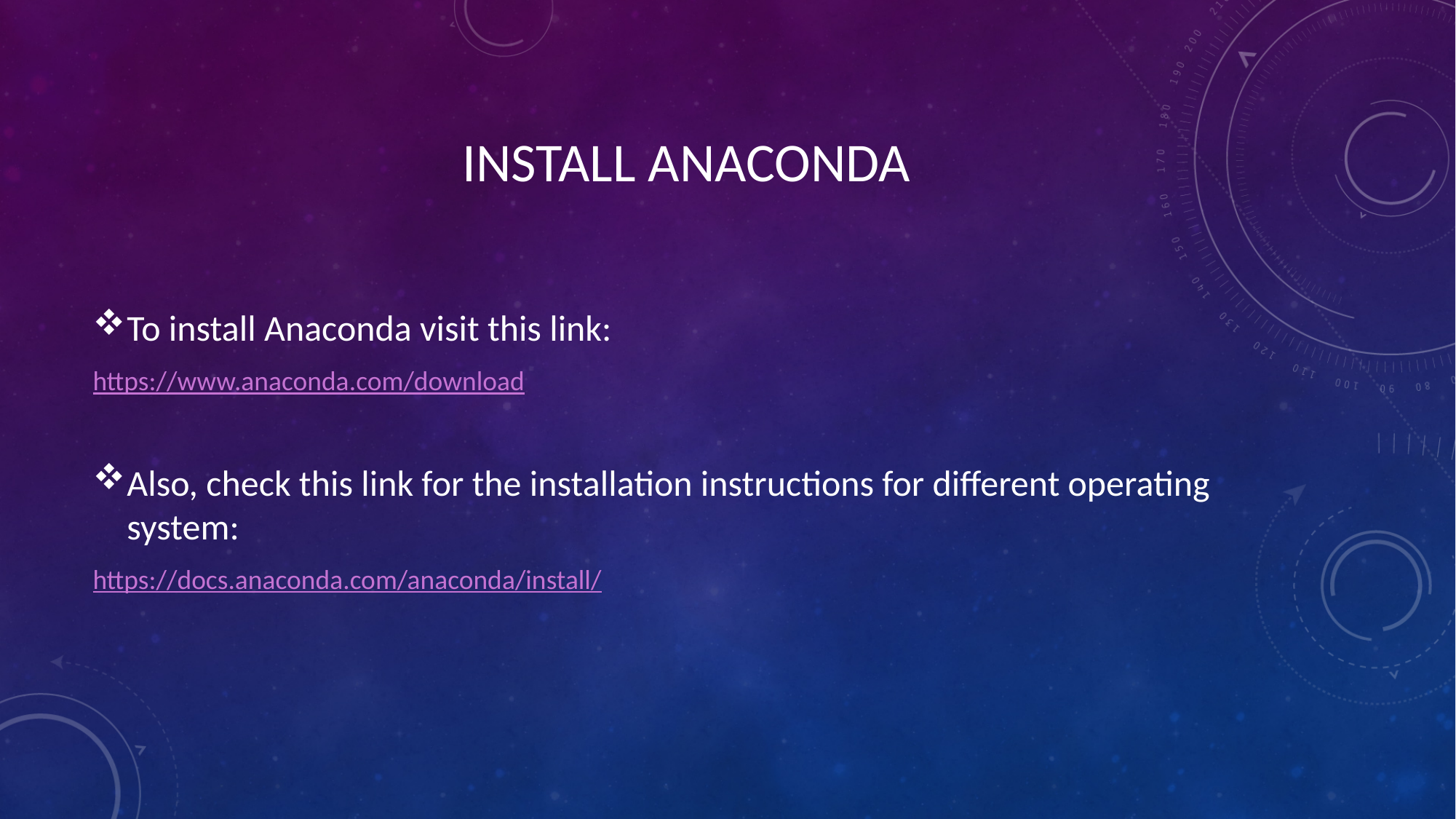

# Install Anaconda
To install Anaconda visit this link:
https://www.anaconda.com/download

Also, check this link for the installation instructions for different operating system:
https://docs.anaconda.com/anaconda/install/